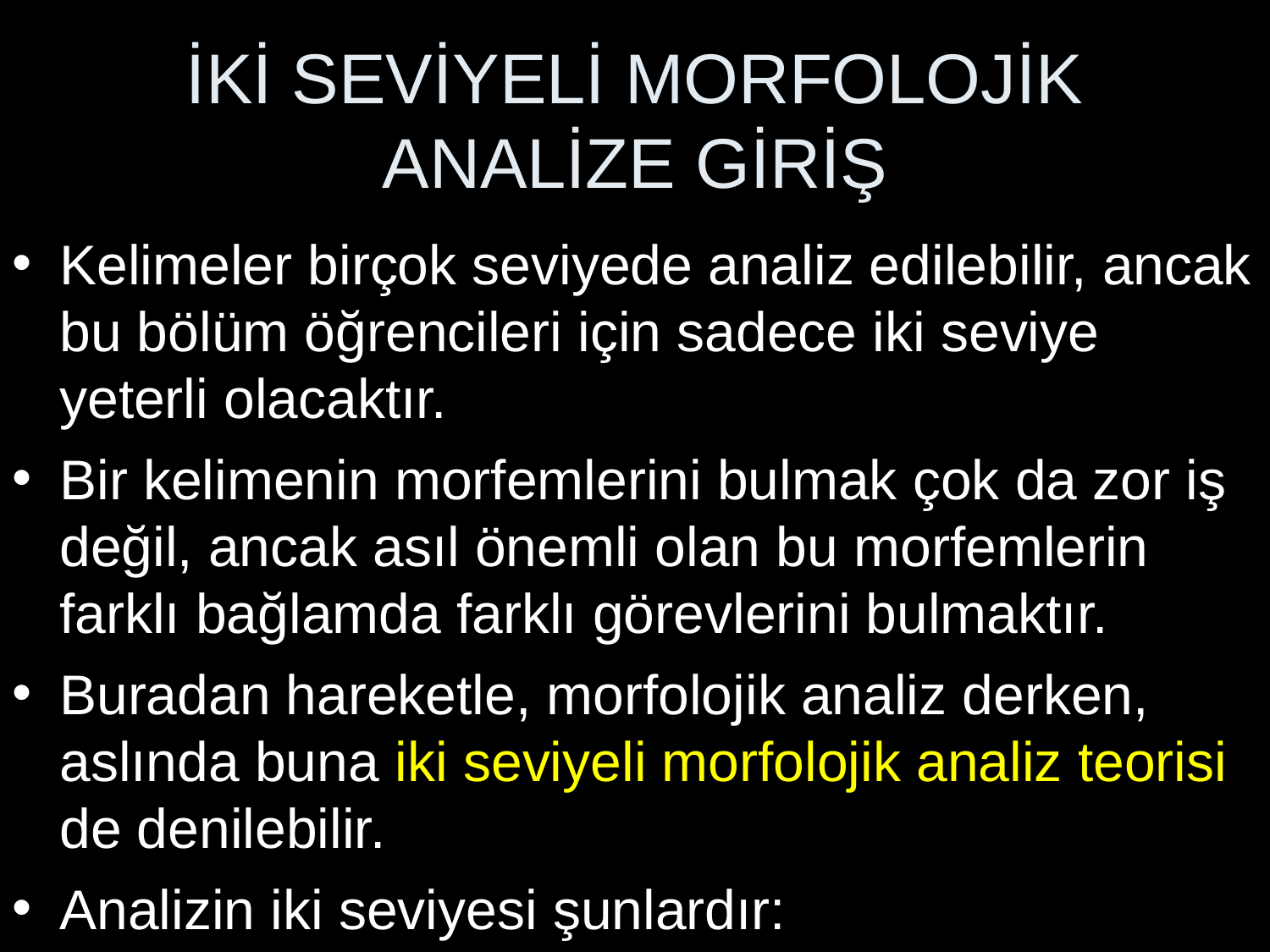

# İKİ SEVİYELİ MORFOLOJİK ANALİZE GİRİŞ
Kelimeler birçok seviyede analiz edilebilir, ancak bu bölüm öğrencileri için sadece iki seviye yeterli olacaktır.
Bir kelimenin morfemlerini bulmak çok da zor iş değil, ancak asıl önemli olan bu morfemlerin farklı bağlamda farklı görevlerini bulmaktır.
Buradan hareketle, morfolojik analiz derken, aslında buna iki seviyeli morfolojik analiz teorisi de denilebilir.
Analizin iki seviyesi şunlardır: